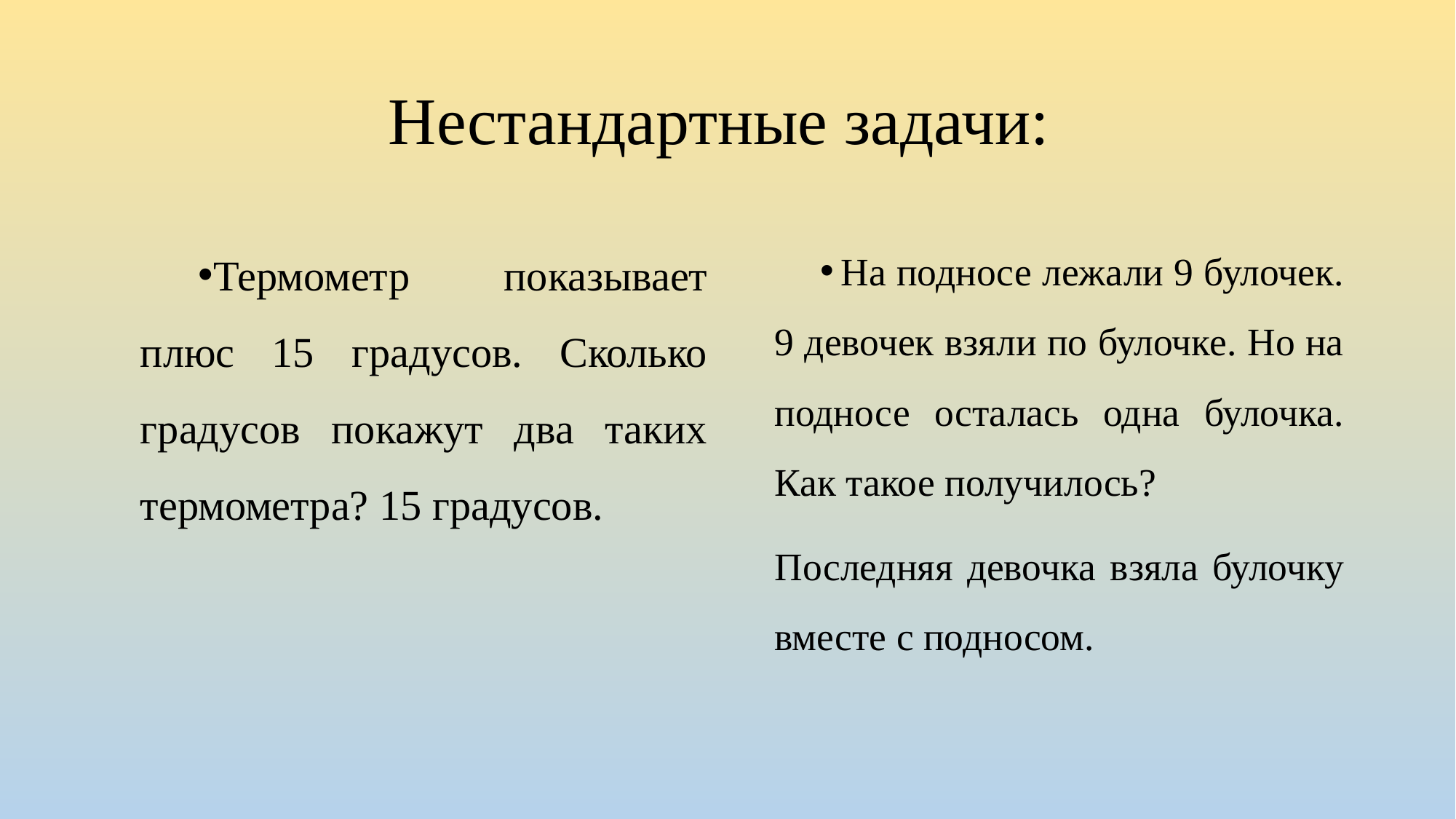

# Нестандартные задачи:
Термометр показывает плюс 15 градусов. Сколько градусов покажут два таких термометра? 15 градусов.

На подносе лежали 9 булочек. 9 девочек взяли по булочке. Но на подносе осталась одна булочка. Как такое получилось?
Последняя девочка взяла булочку вместе с подносом.